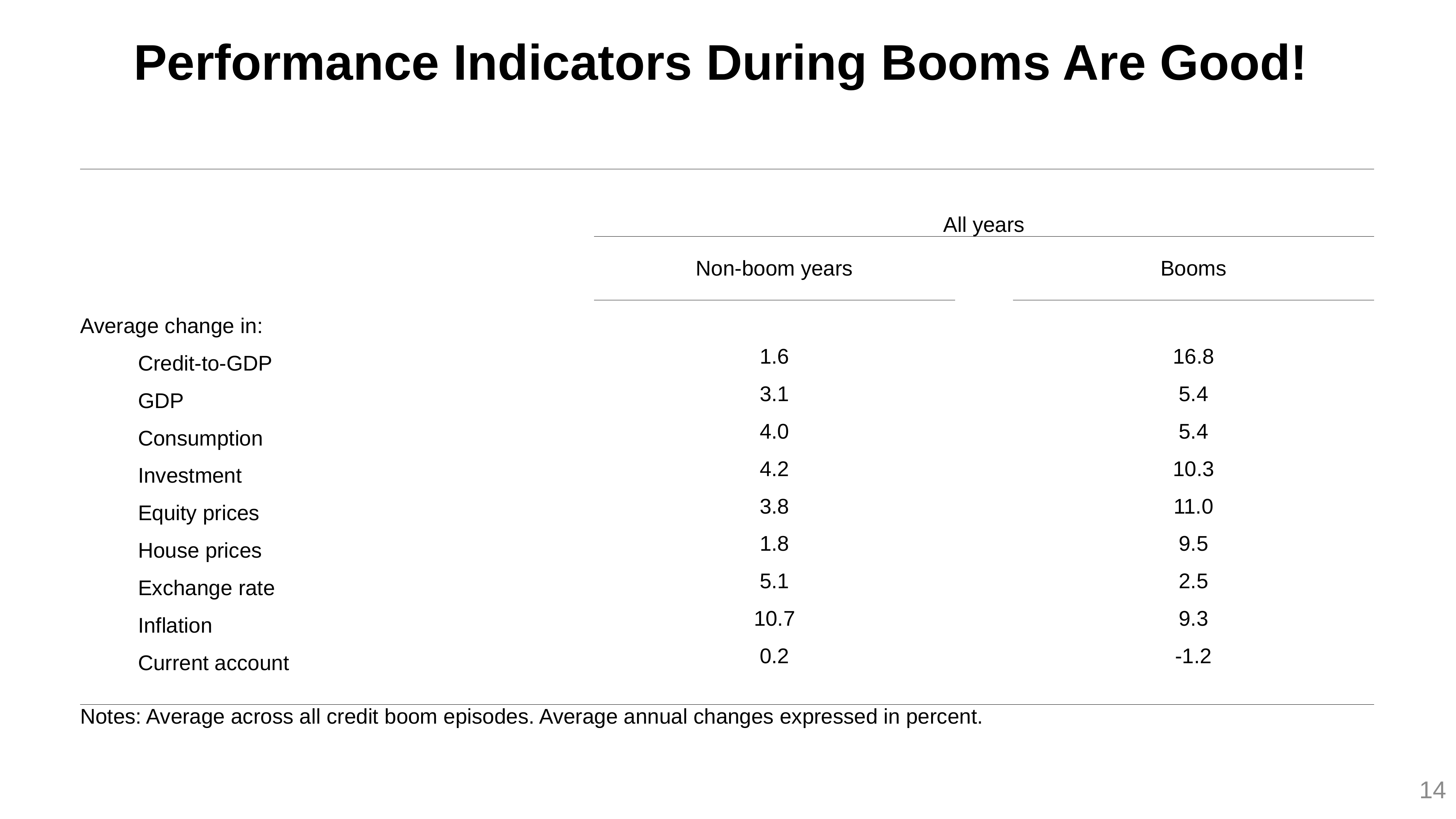

Performance Indicators During Booms Are Good!
|  |  |  |  |  |  |
| --- | --- | --- | --- | --- | --- |
|  |  |  |  |  |  |
|  |  |  | All years |  |  |
|  |  |  | Non-boom years |  | Booms |
| Average change in: |  |  |  |  |  |
|  | Credit-to-GDP |  | 1.6 |  | 16.8 |
|  | GDP |  | 3.1 |  | 5.4 |
|  | Consumption |  | 4.0 |  | 5.4 |
|  | Investment |  | 4.2 |  | 10.3 |
|  | Equity prices |  | 3.8 |  | 11.0 |
|  | House prices |  | 1.8 |  | 9.5 |
|  | Exchange rate |  | 5.1 |  | 2.5 |
|  | Inflation |  | 10.7 |  | 9.3 |
|  | Current account |  | 0.2 |  | -1.2 |
|  |  |  |  |  |  |
| Notes: Average across all credit boom episodes. Average annual changes expressed in percent. |  |  |  |  |  |
14